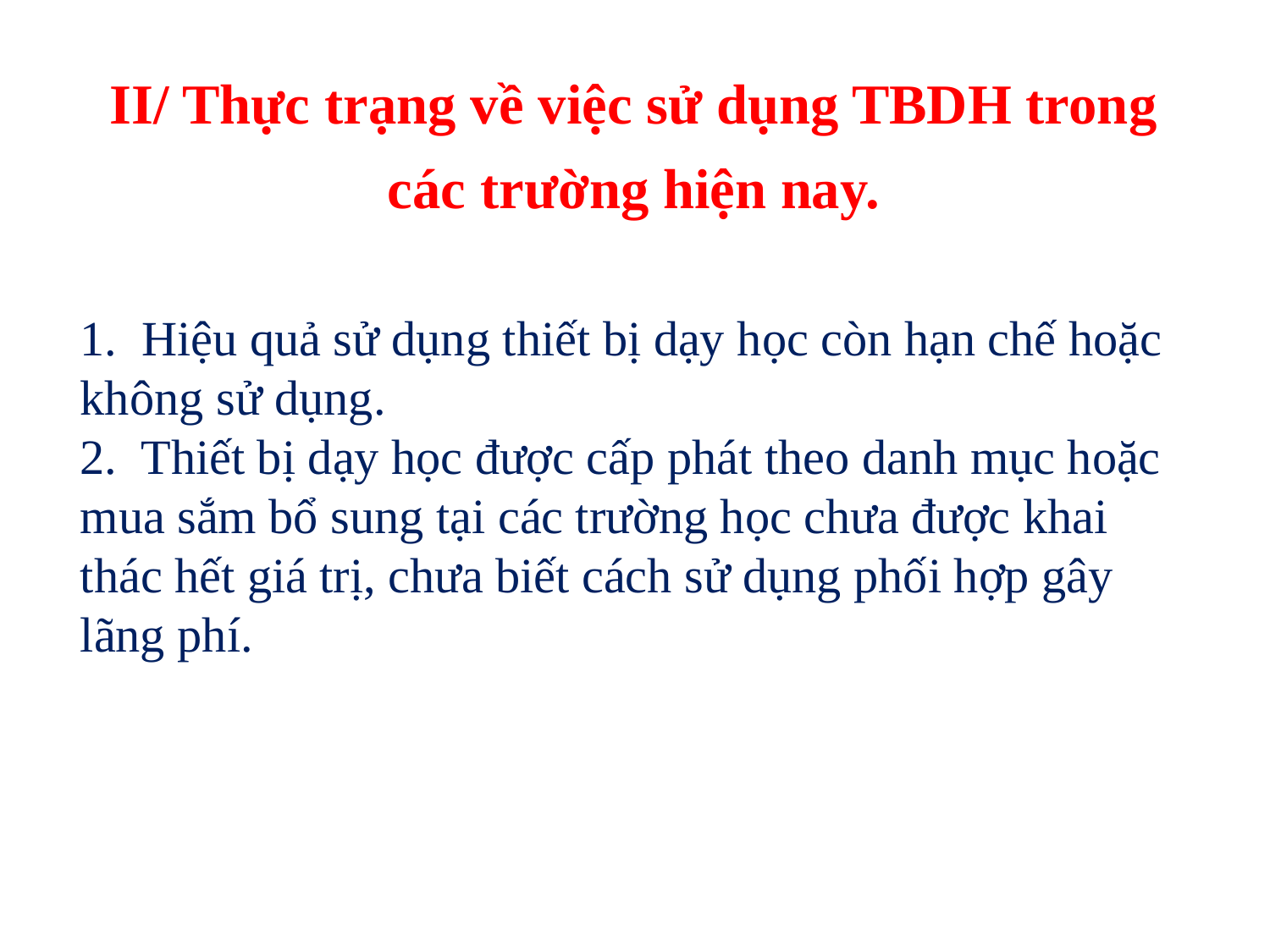

II/ Thực trạng về việc sử dụng TBDH trong các trường hiện nay.
1.  Hiệu quả sử dụng thiết bị dạy học còn hạn chế hoặc không sử dụng.
2.  Thiết bị dạy học được cấp phát theo danh mục hoặc mua sắm bổ sung tại các trường học chưa được khai thác hết giá trị, chưa biết cách sử dụng phối hợp gây lãng phí.